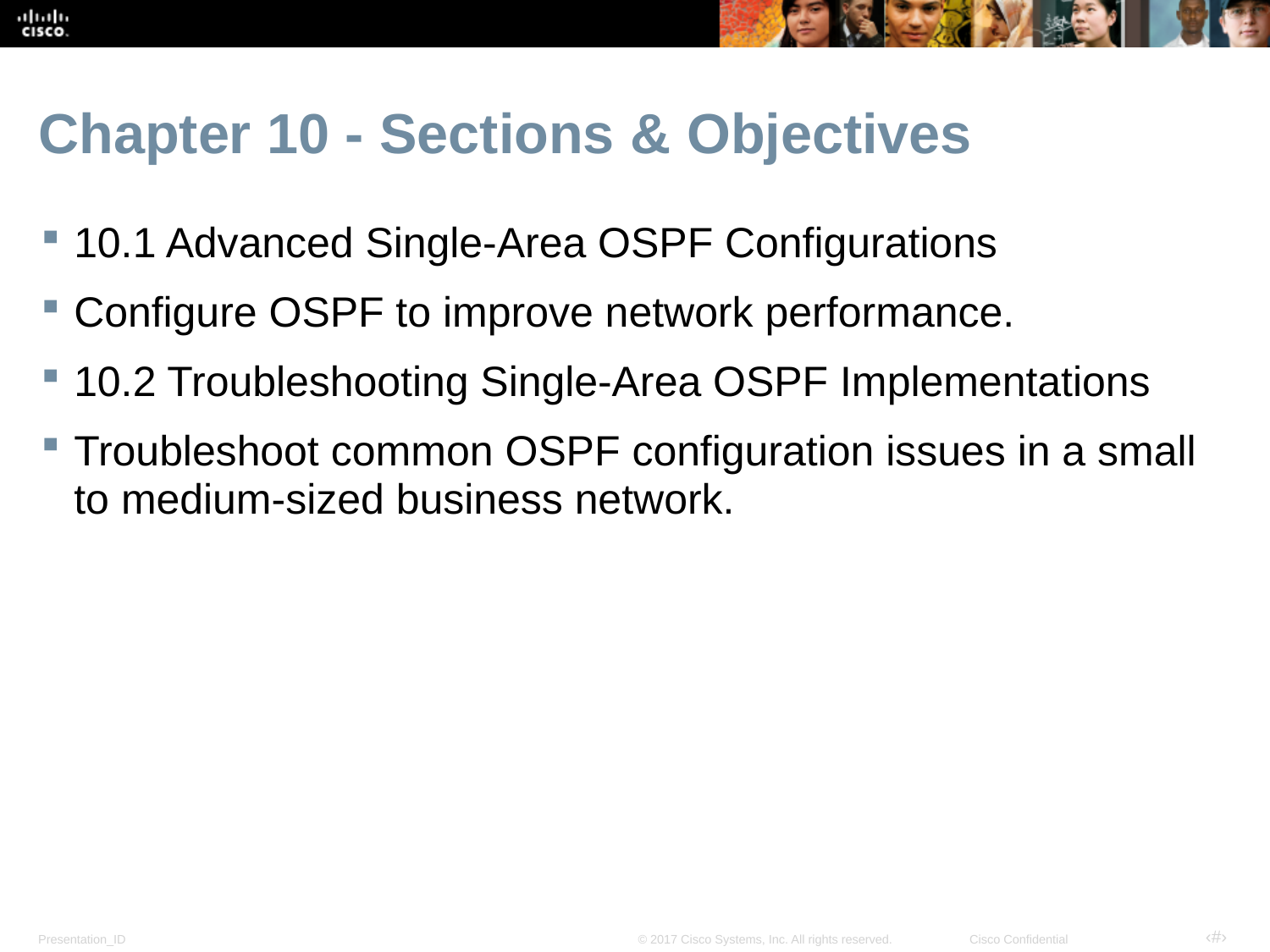

# Chapter 10 - Sections & Objectives
10.1 Advanced Single-Area OSPF Configurations
Configure OSPF to improve network performance.
10.2 Troubleshooting Single-Area OSPF Implementations
Troubleshoot common OSPF configuration issues in a small to medium-sized business network.